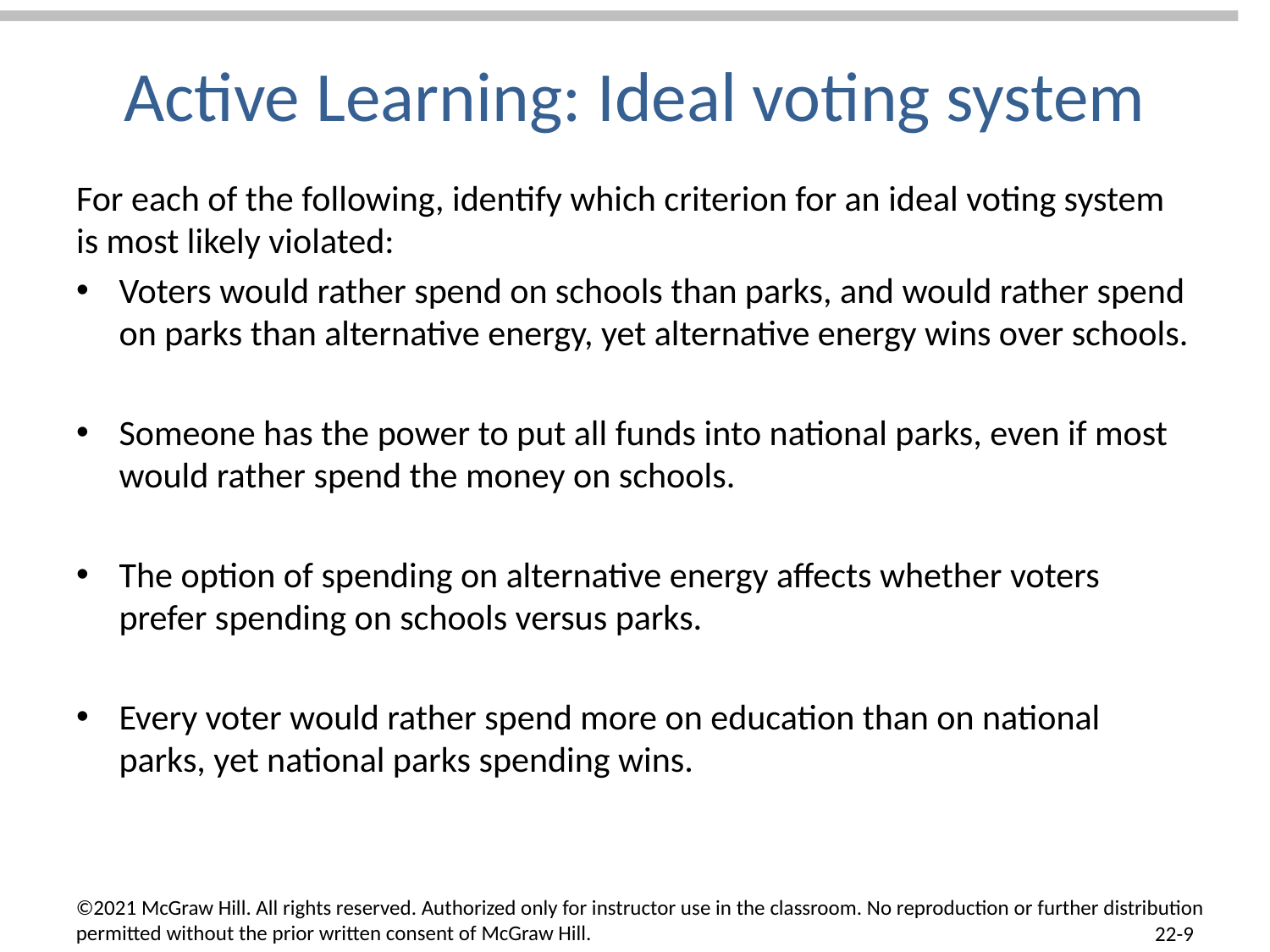

# Active Learning: Ideal voting system
For each of the following, identify which criterion for an ideal voting system is most likely violated:
Voters would rather spend on schools than parks, and would rather spend on parks than alternative energy, yet alternative energy wins over schools.

Someone has the power to put all funds into national parks, even if most would rather spend the money on schools.

The option of spending on alternative energy affects whether voters prefer spending on schools versus parks.

Every voter would rather spend more on education than on national parks, yet national parks spending wins.